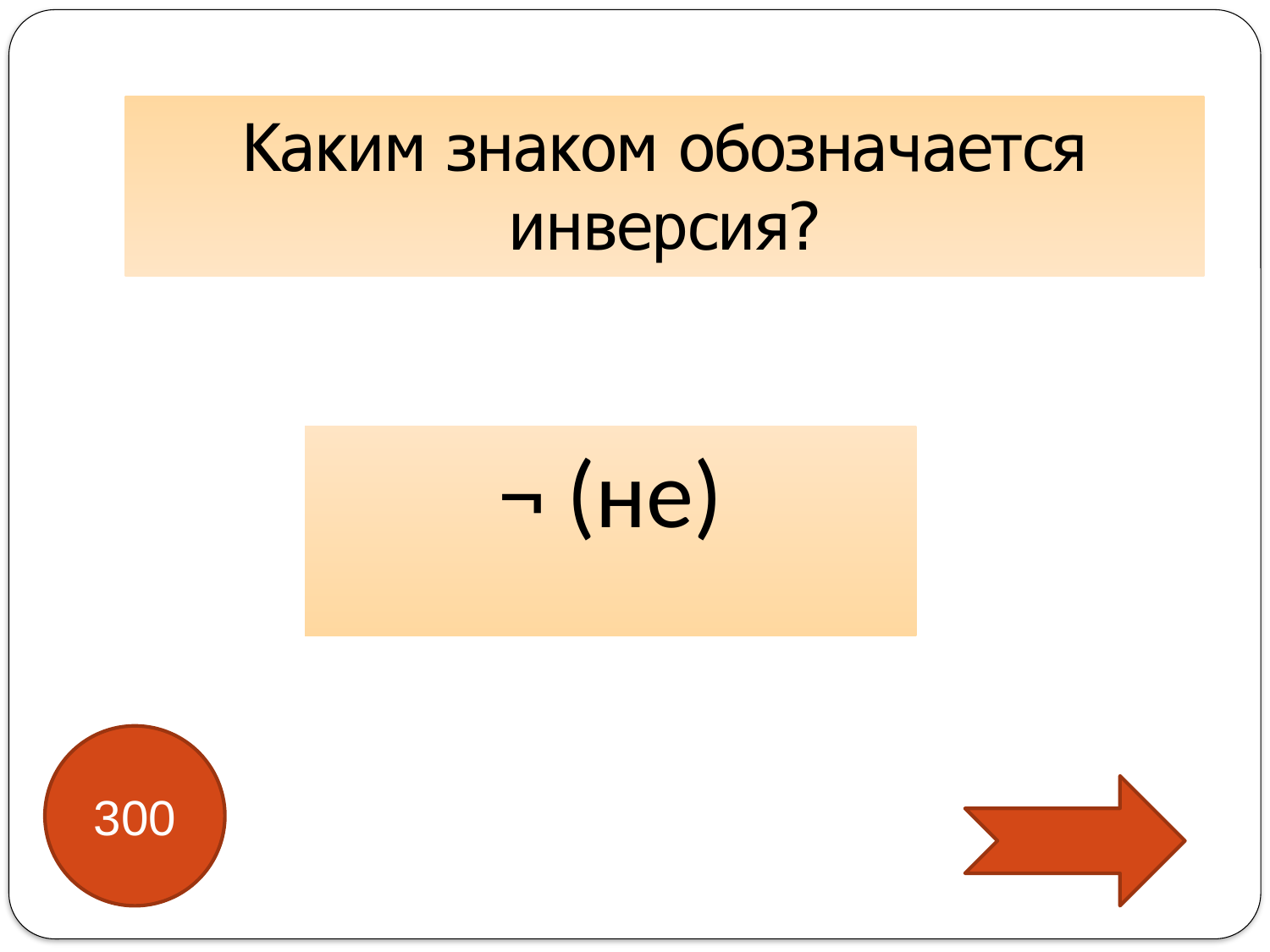

#
Каким знаком обозначается инверсия?

¬ (не)
300